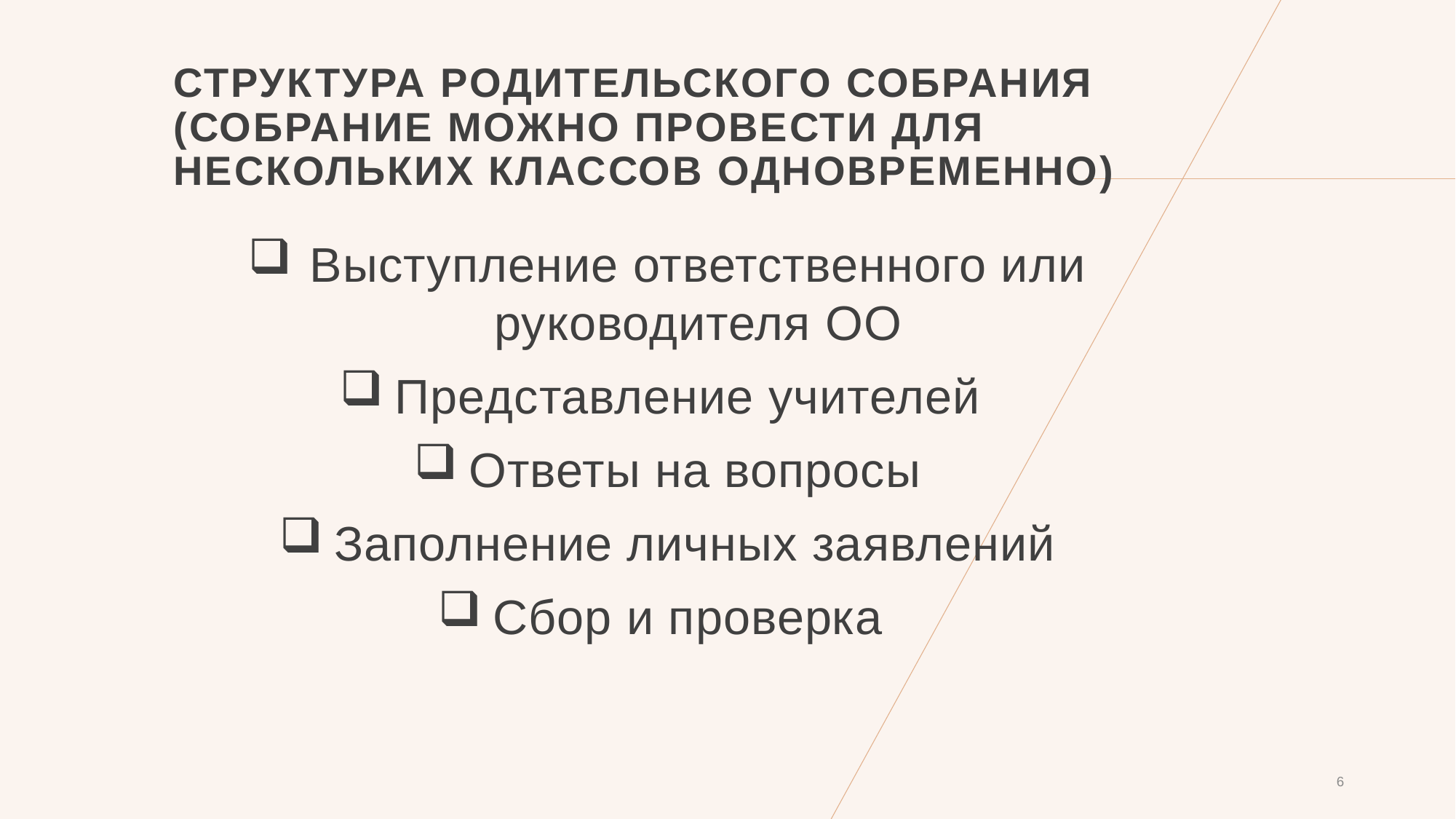

# Структура родительского собрания (собрание можно провести для нескольких классов одновременно)
Выступление ответственного или руководителя ОО
Представление учителей
Ответы на вопросы
Заполнение личных заявлений
Сбор и проверка

6